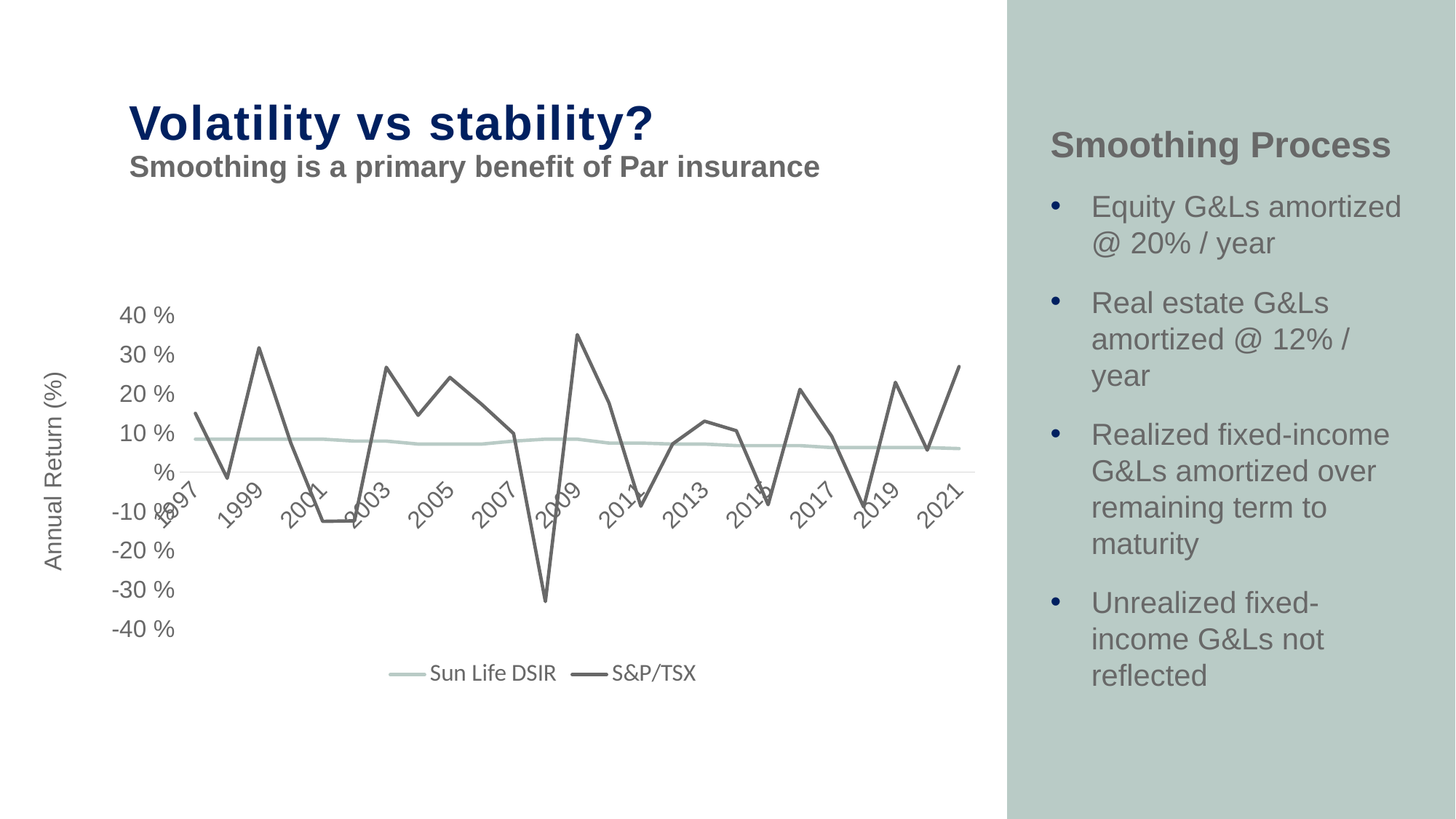

Volatility vs stability?
Smoothing is a primary benefit of Par insurance
Smoothing Process
Equity G&Ls amortized @ 20% / year
Real estate G&Ls amortized @ 12% / year
Realized fixed-income G&Ls amortized over remaining term to maturity
Unrealized fixed-income G&Ls not reflected

### Chart

| Category | Sun Life DSIR | S&P/TSX |
|---|---|---|
| 1997 | 0.084 | 0.14980000000000002 |
| 1998 | 0.084 | -0.0158 |
| 1999 | 0.084 | 0.3171 |
| 2000 | 0.084 | 0.0741 |
| 2001 | 0.084 | -0.1257 |
| 2002 | 0.079 | -0.1244 |
| 2003 | 0.079 | 0.2672 |
| 2004 | 0.07150000000000001 | 0.1448 |
| 2005 | 0.07150000000000001 | 0.2413 |
| 2006 | 0.07150000000000001 | 0.1726 |
| 2007 | 0.079 | 0.0983 |
| 2008 | 0.084 | -0.33 |
| 2009 | 0.084 | 0.3505 |
| 2010 | 0.07400000000000001 | 0.1761 |
| 2011 | 0.07400000000000001 | -0.08710000000000001 |
| 2012 | 0.07150000000000001 | 0.0719 |
| 2013 | 0.07150000000000001 | 0.12990000000000002 |
| 2014 | 0.0675 | 0.10550000000000001 |
| 2015 | 0.0675 | -0.0832 |
| 2016 | 0.0675 | 0.21100000000000002 |
| 2017 | 0.0625 | 0.091 |
| 2018 | 0.0625 | -0.0889 |
| 2019 | 0.0625 | 0.2288 |
| 2020 | 0.0625 | 0.055999999999999994 |
| 2021 | 0.06 | 0.26899999999999996 |
Annual Return (%)